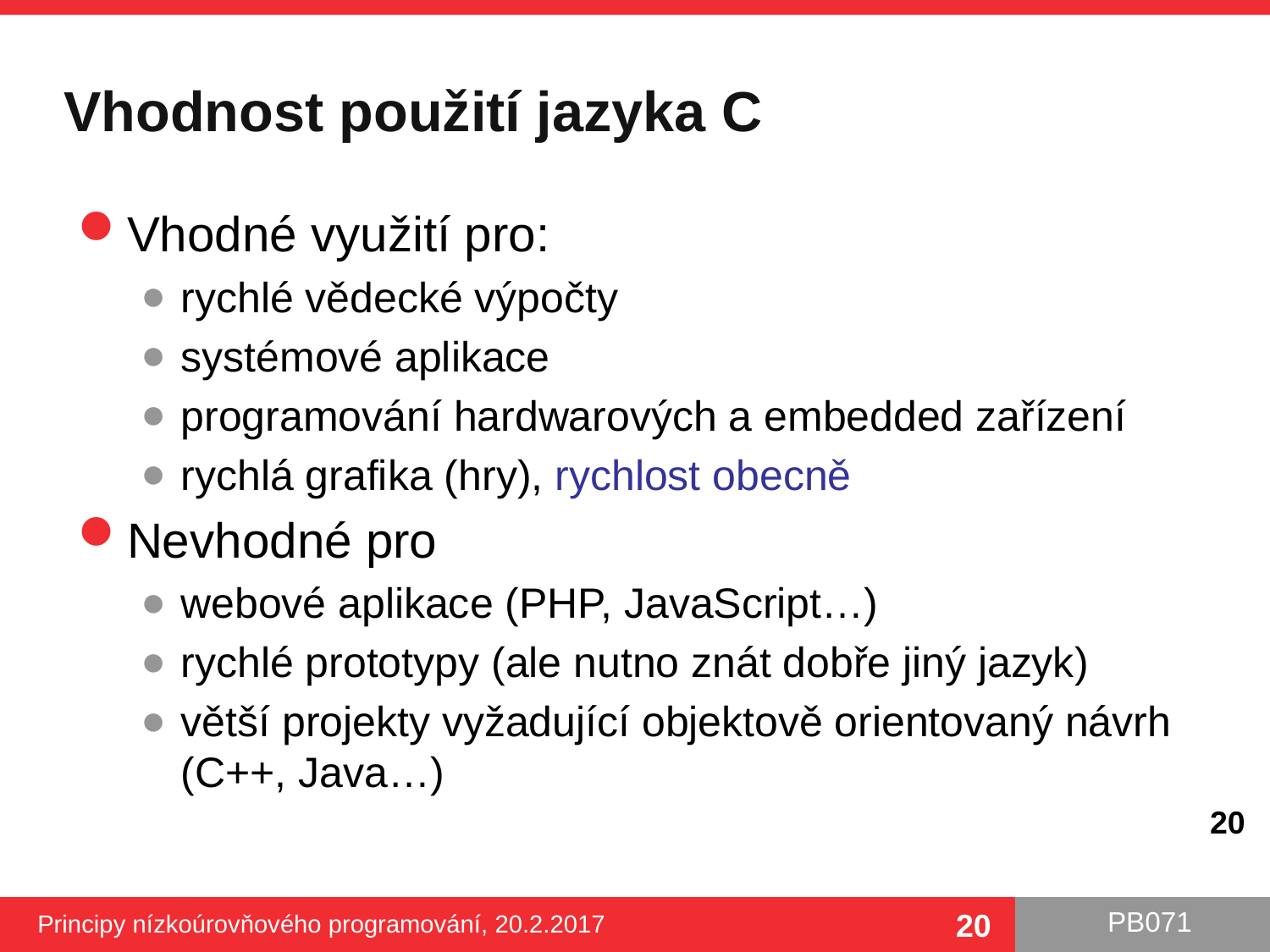

# Vhodnost použití jazyka C
Vhodné využití pro:
rychlé vědecké výpočty
systémové aplikace
programování hardwarových a embedded zařízení
rychlá grafika (hry), rychlost obecně
Nevhodné pro
webové aplikace (PHP, JavaScript…)
rychlé prototypy (ale nutno znát dobře jiný jazyk)
větší projekty vyžadující objektově orientovaný návrh (C++, Java…)
20
Principy nízkoúrovňového programování, 20.2.2017